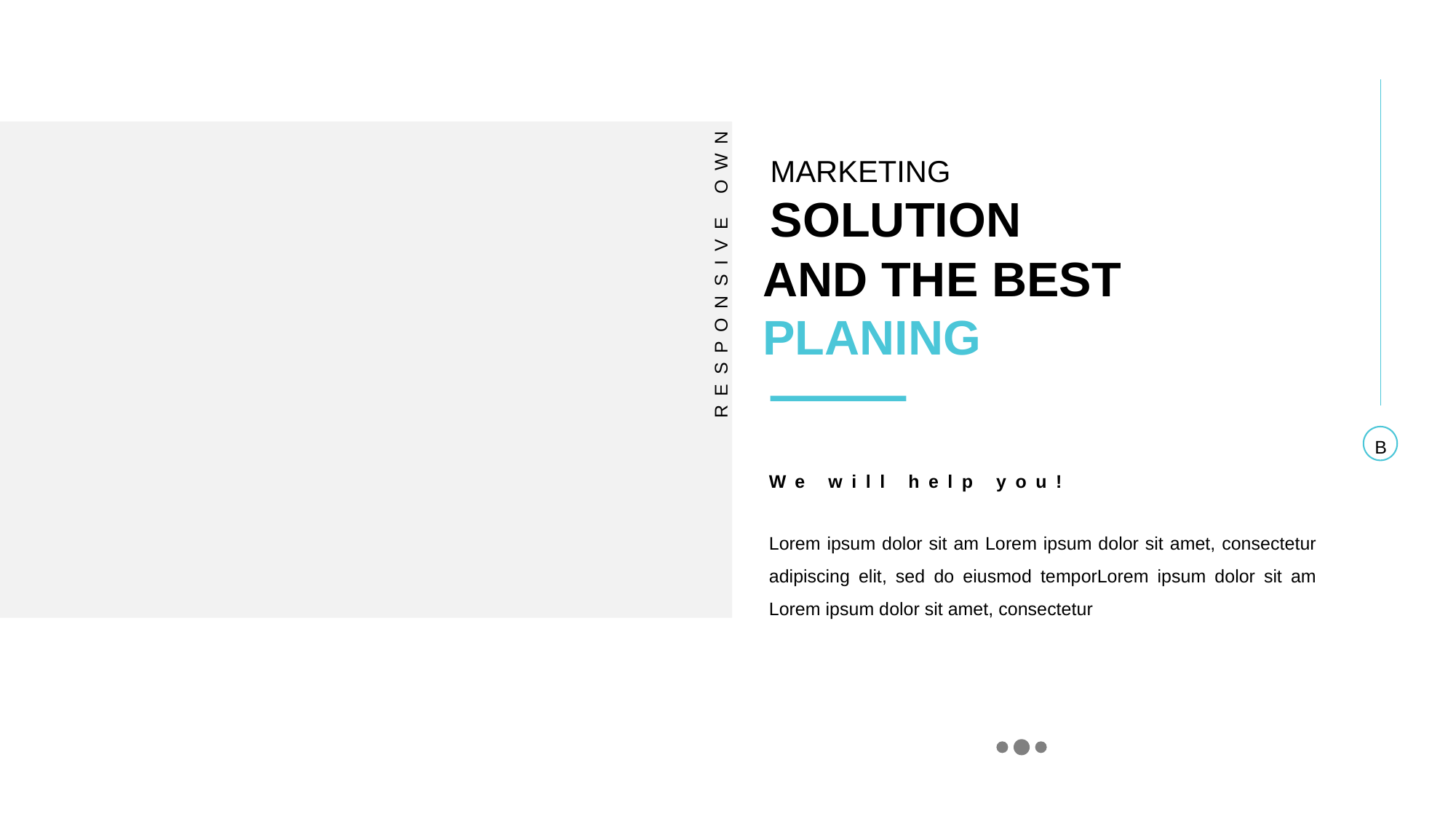

MARKETING
SOLUTION
RESPONSIVE OWN
AND THE BEST
PLANING

B

We will help you!
Lorem ipsum dolor sit am Lorem ipsum dolor sit amet, consectetur adipiscing elit, sed do eiusmod temporLorem ipsum dolor sit am Lorem ipsum dolor sit amet, consectetur